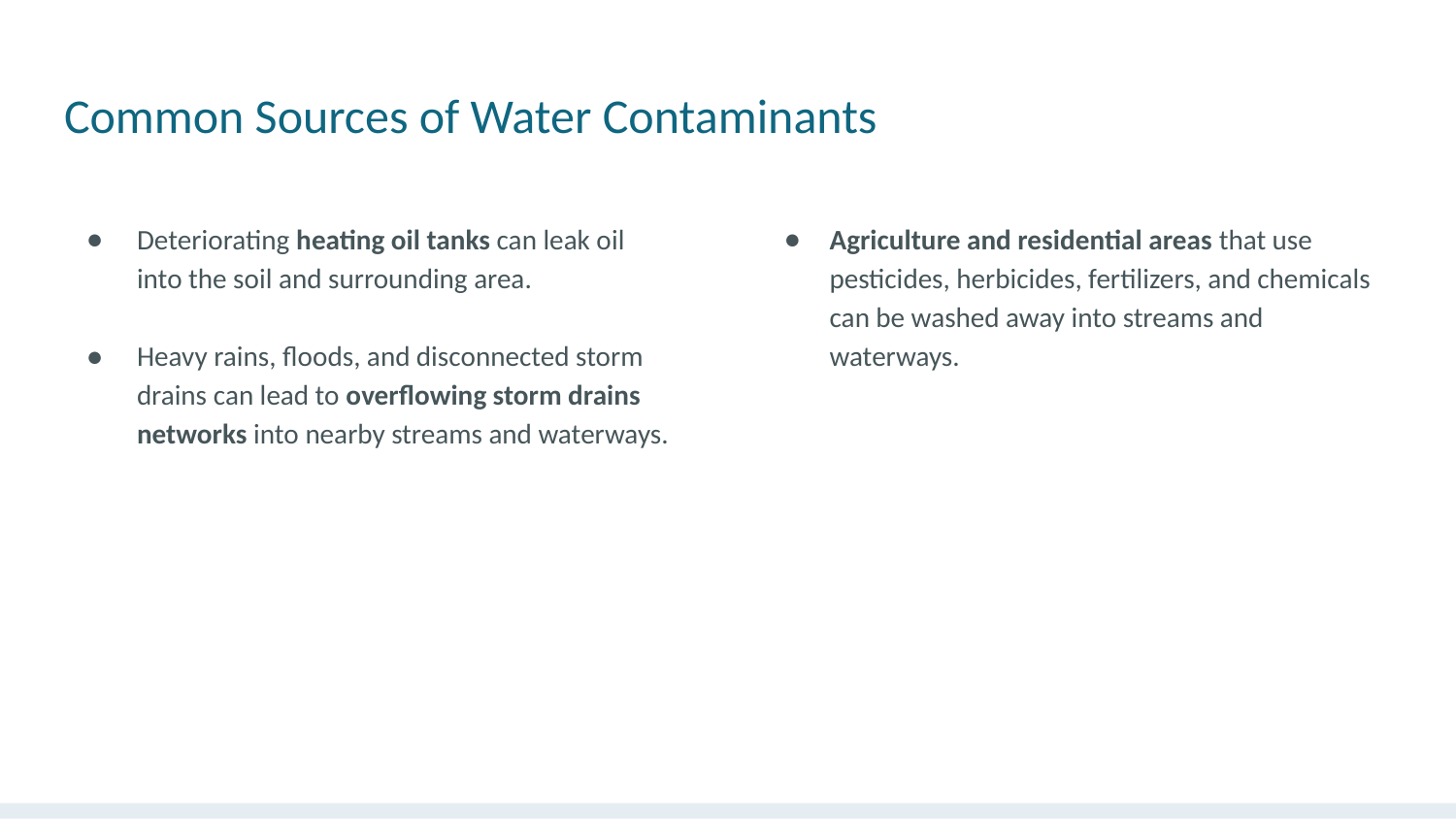

# Common Sources of Water Contaminants
Deteriorating heating oil tanks can leak oil into the soil and surrounding area.

Heavy rains, floods, and disconnected storm drains can lead to overflowing storm drains networks into nearby streams and waterways.
Agriculture and residential areas that use pesticides, herbicides, fertilizers, and chemicals can be washed away into streams and waterways.